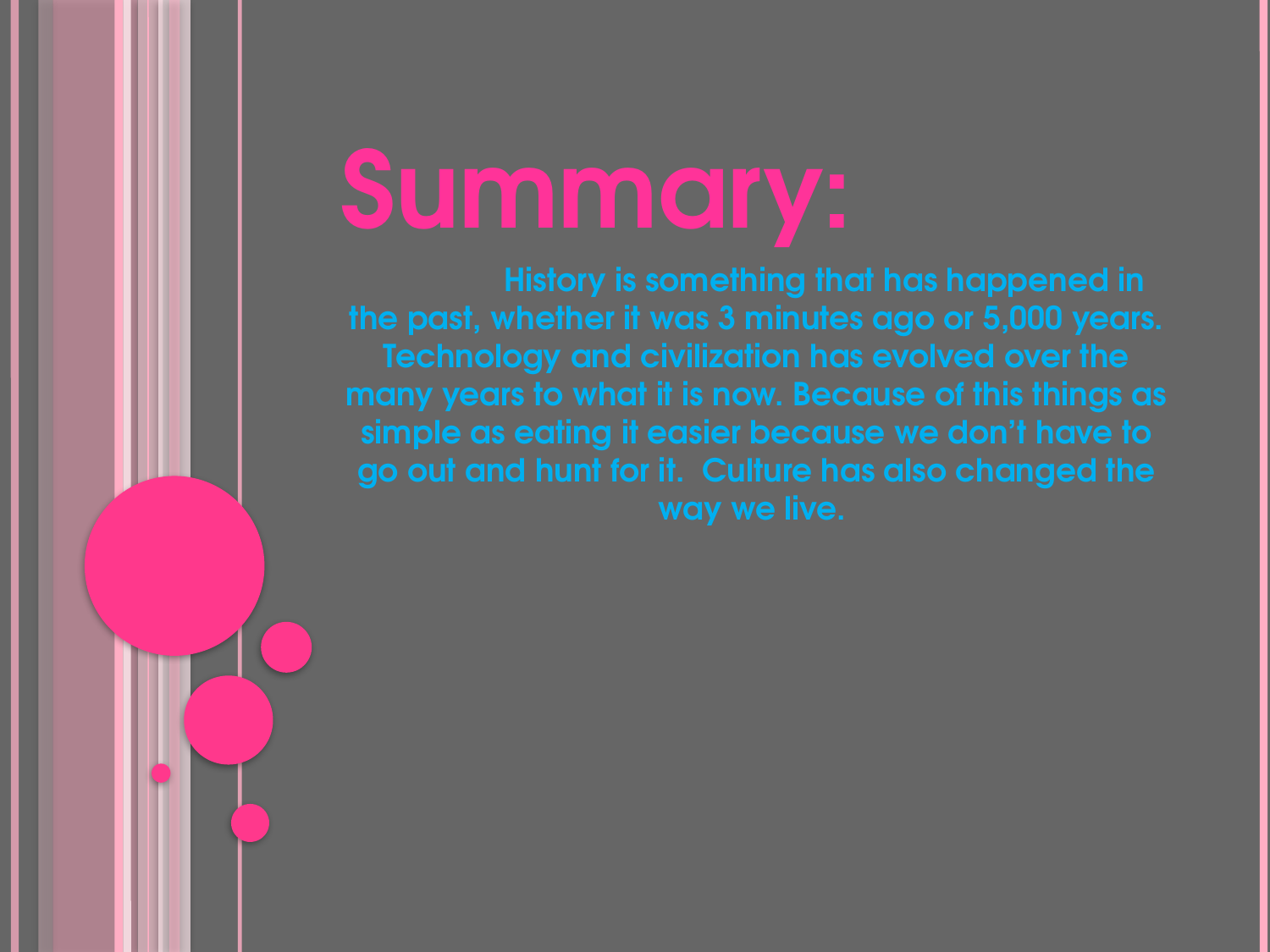

Summary:
	 History is something that has happened in the past, whether it was 3 minutes ago or 5,000 years. Technology and civilization has evolved over the many years to what it is now. Because of this things as simple as eating it easier because we don’t have to go out and hunt for it.  Culture has also changed the way we live.